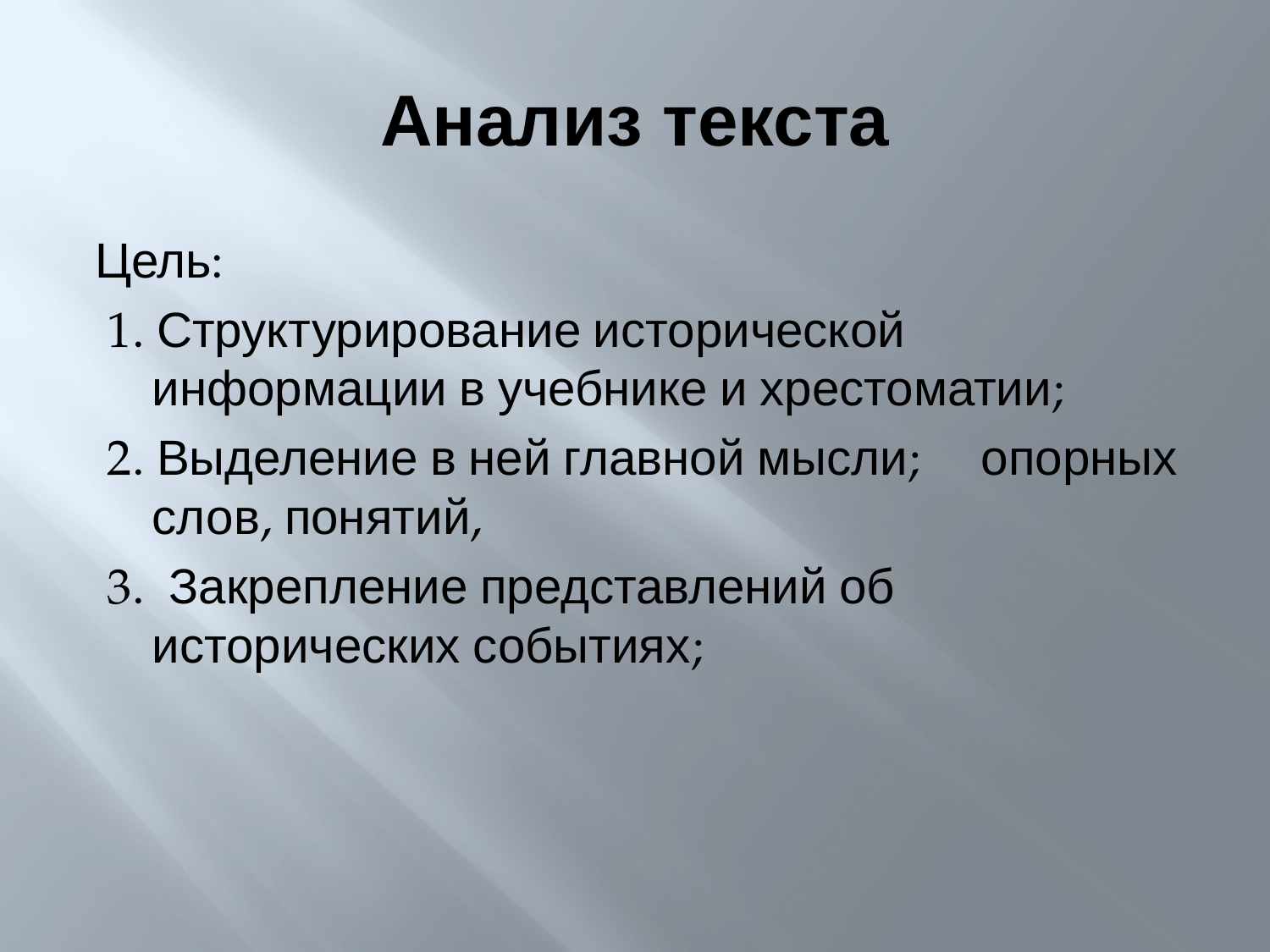

# Анализ текста
Цель:
 1. Структурирование исторической информации в учебнике и хрестоматии;
 2. Выделение в ней главной мысли;     опорных слов, понятий,
 3.  Закрепление представлений об исторических событиях;